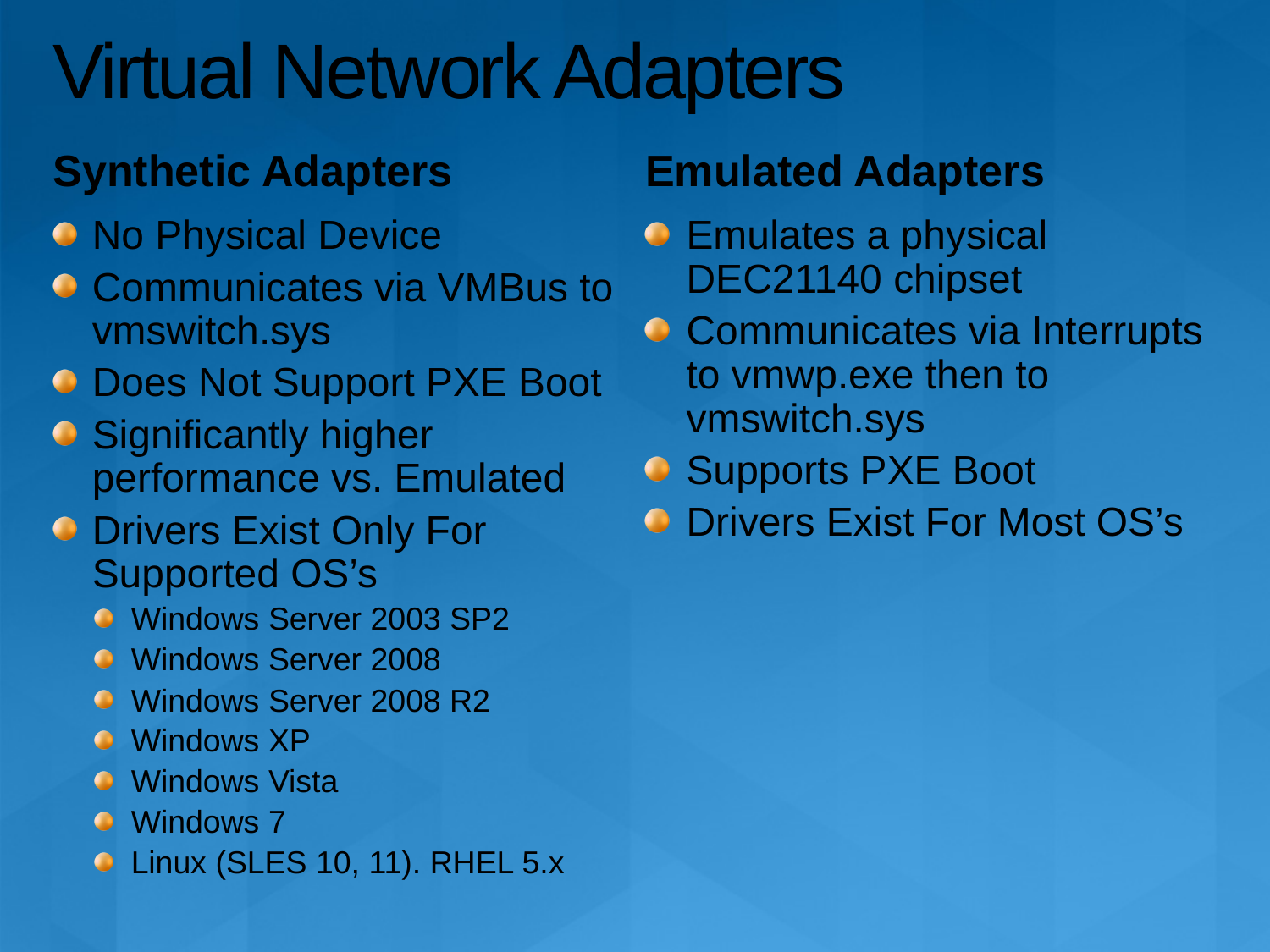

# Virtual Network Adapters
Synthetic Adapters
Emulated Adapters
No Physical Device
Communicates via VMBus to vmswitch.sys
Does Not Support PXE Boot
Significantly higher performance vs. Emulated
Drivers Exist Only For Supported OS’s
Windows Server 2003 SP2
Windows Server 2008
Windows Server 2008 R2
Windows XP
Windows Vista
Windows 7
Linux (SLES 10, 11). RHEL 5.x

Emulates a physical  DEC21140 chipset
Communicates via Interrupts to vmwp.exe then to vmswitch.sys
Supports PXE Boot
Drivers Exist For Most OS’s